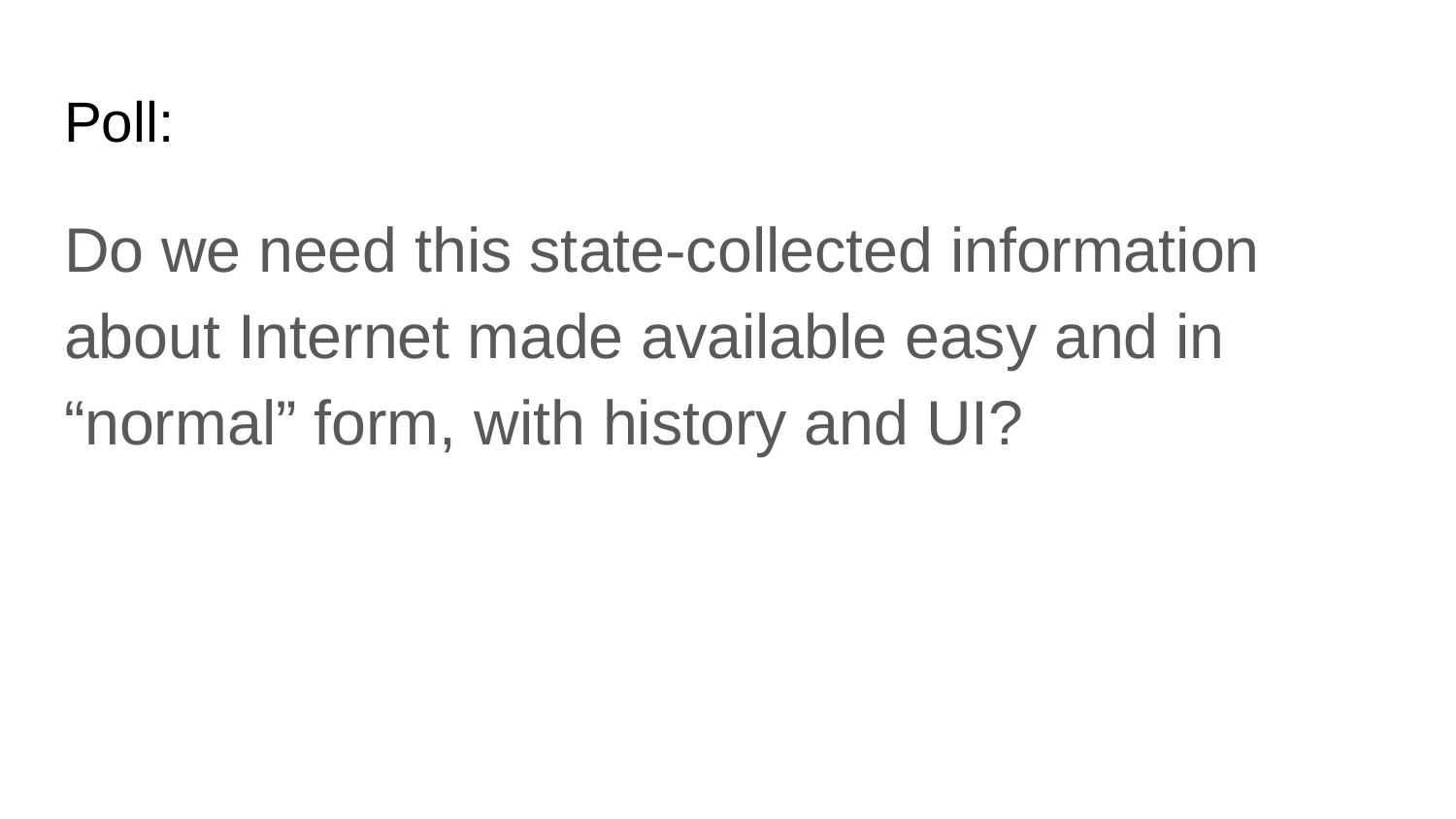

# Poll:
Do we need this state-collected information about Internet made available easy and in “normal” form, with history and UI?